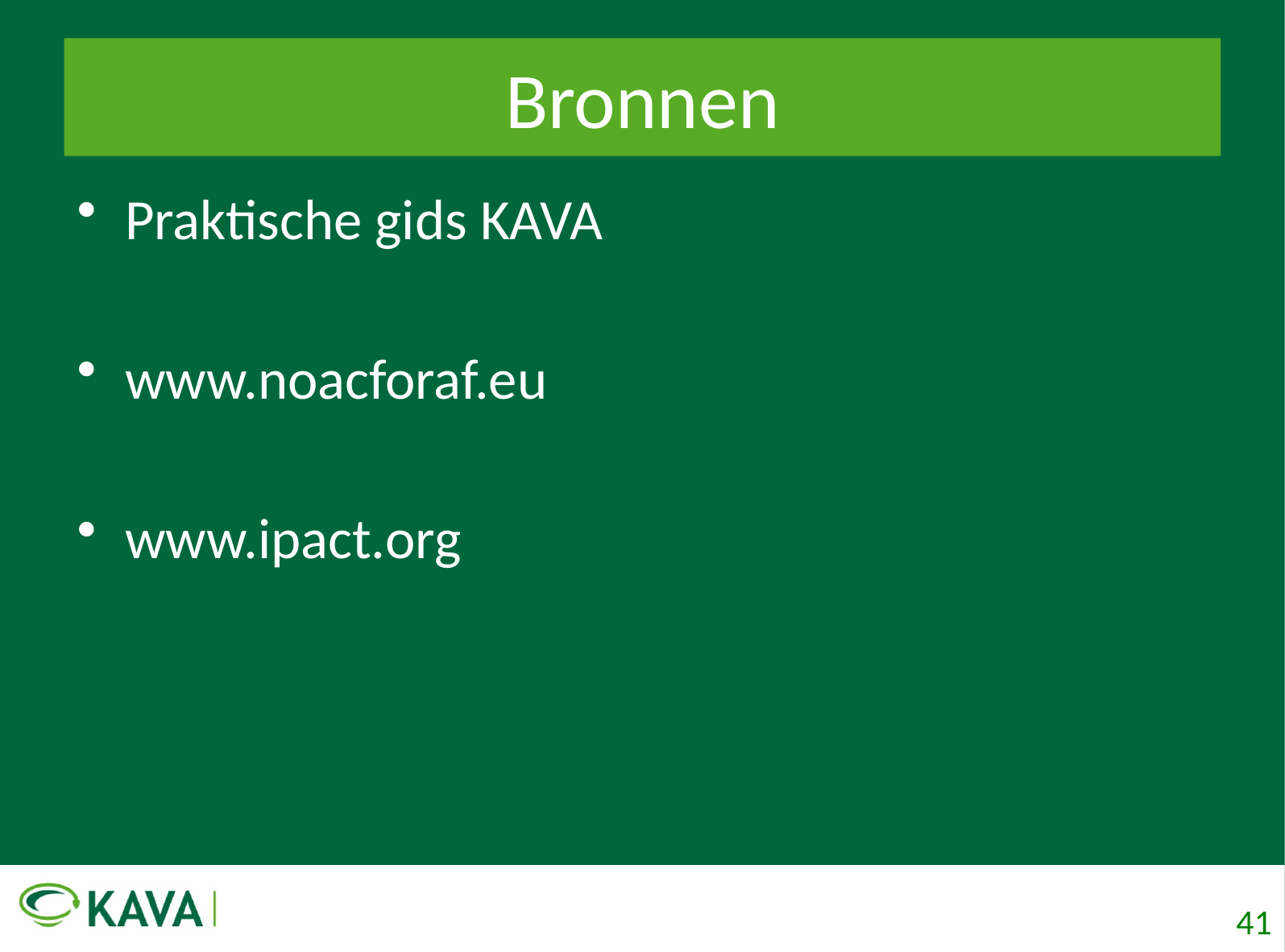

# Bronnen
Praktische gids KAVA

www.noacforaf.eu

www.ipact.org

Apr. Greet Desrumaux - 28/05/2015
41